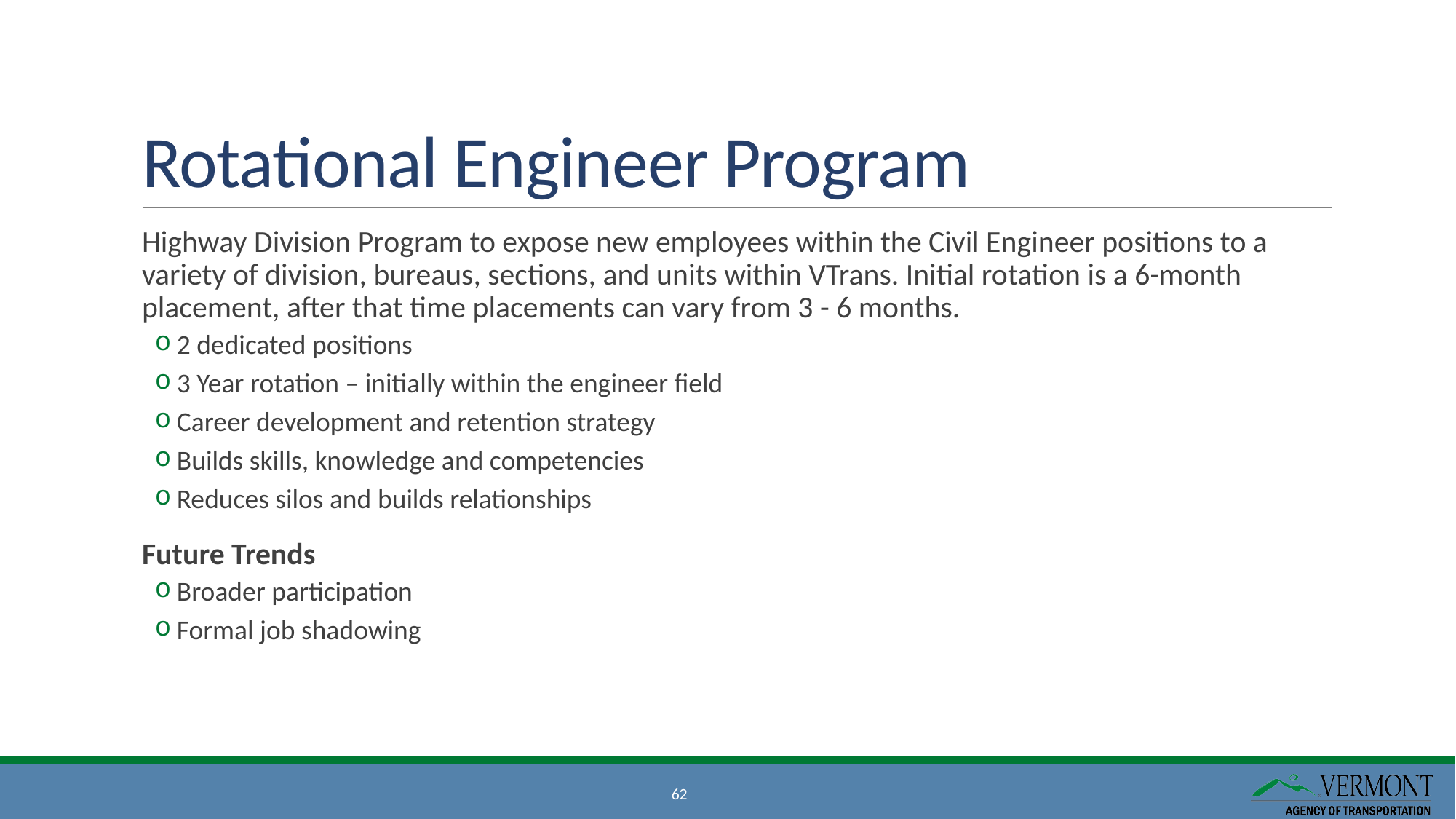

# Rotational Engineer Program
Highway Division Program to expose new employees within the Civil Engineer positions to a variety of division, bureaus, sections, and units within VTrans. Initial rotation is a 6-month placement, after that time placements can vary from 3 - 6 months.
2 dedicated positions
3 Year rotation – initially within the engineer field
Career development and retention strategy
Builds skills, knowledge and competencies
Reduces silos and builds relationships
Future Trends
Broader participation
Formal job shadowing
62